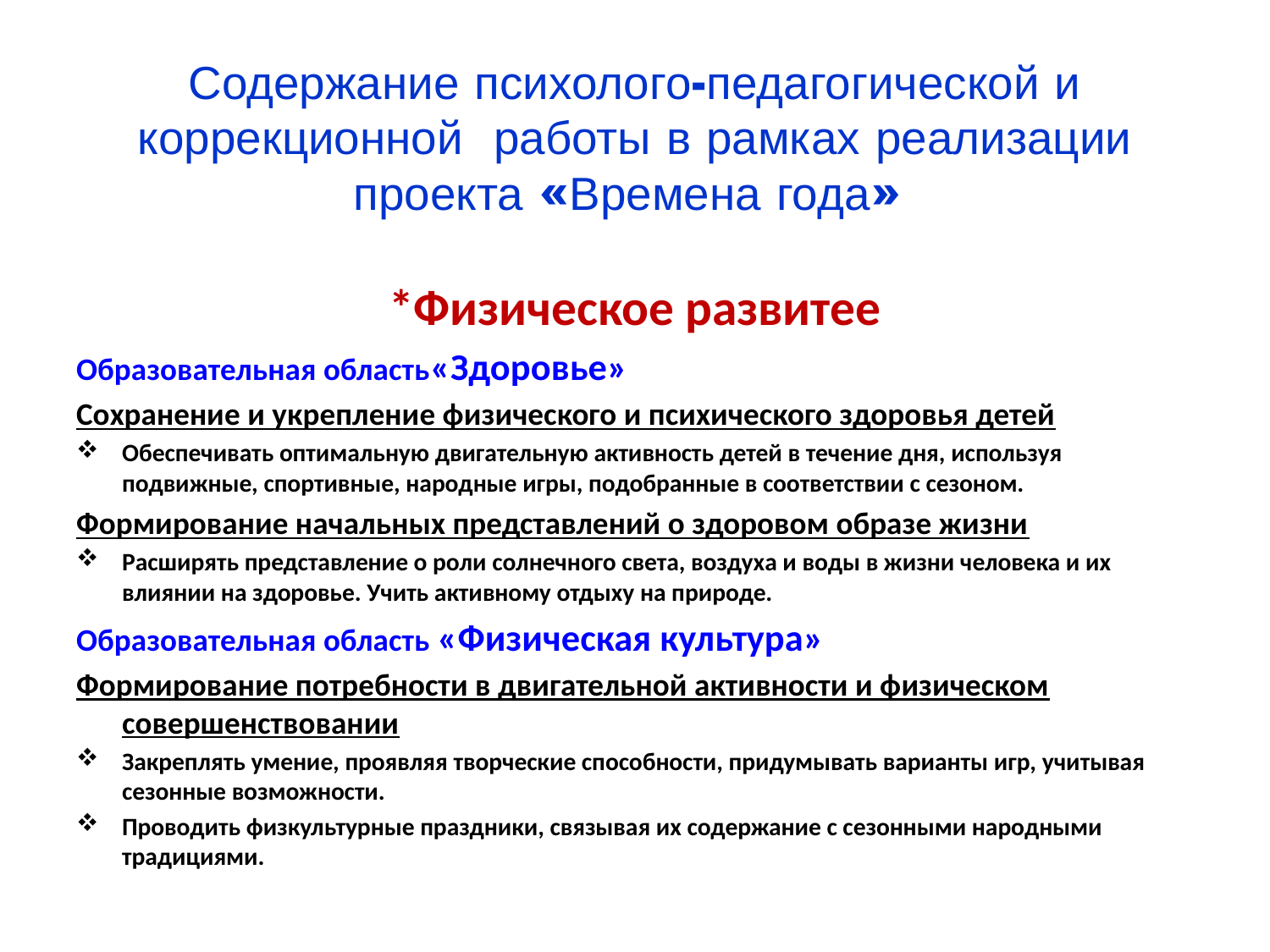

# Содержание психолого-педагогической и коррекционной  работы в рамках реализации проекта «Времена года»

*Физическое развитее
Образовательная область«Здоровье»
Сохранение и укрепление физического и психического здоровья детей
Обеспечивать оптимальную двигательную активность детей в течение дня, используя подвижные, спортивные, народные игры, подобранные в соответствии с сезоном.
Формирование начальных представлений о здоровом образе жизни
Расширять представление о роли солнечного света, воздуха и воды в жизни человека и их влиянии на здоровье. Учить активному отдыху на природе.
Образовательная область «Физическая культура»
Формирование потребности в двигательной активности и физическом совершенствовании
Закреплять умение, проявляя творческие способности, придумывать варианты игр, учитывая  сезонные возможности.
Проводить физкультурные праздники, связывая их содержание с сезонными народными традициями.